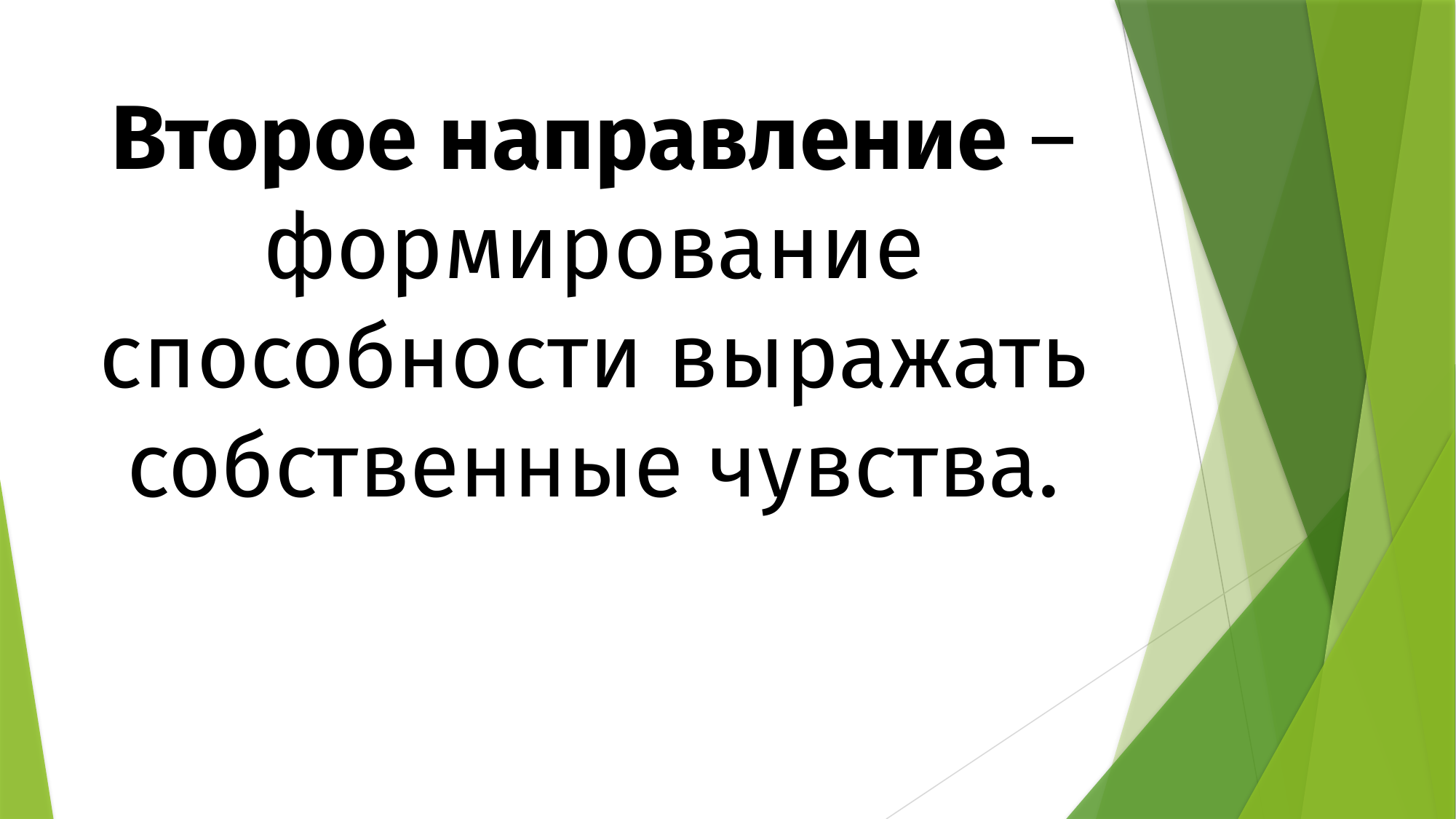

# Второе направление – формирование способности выражать собственные чувства.